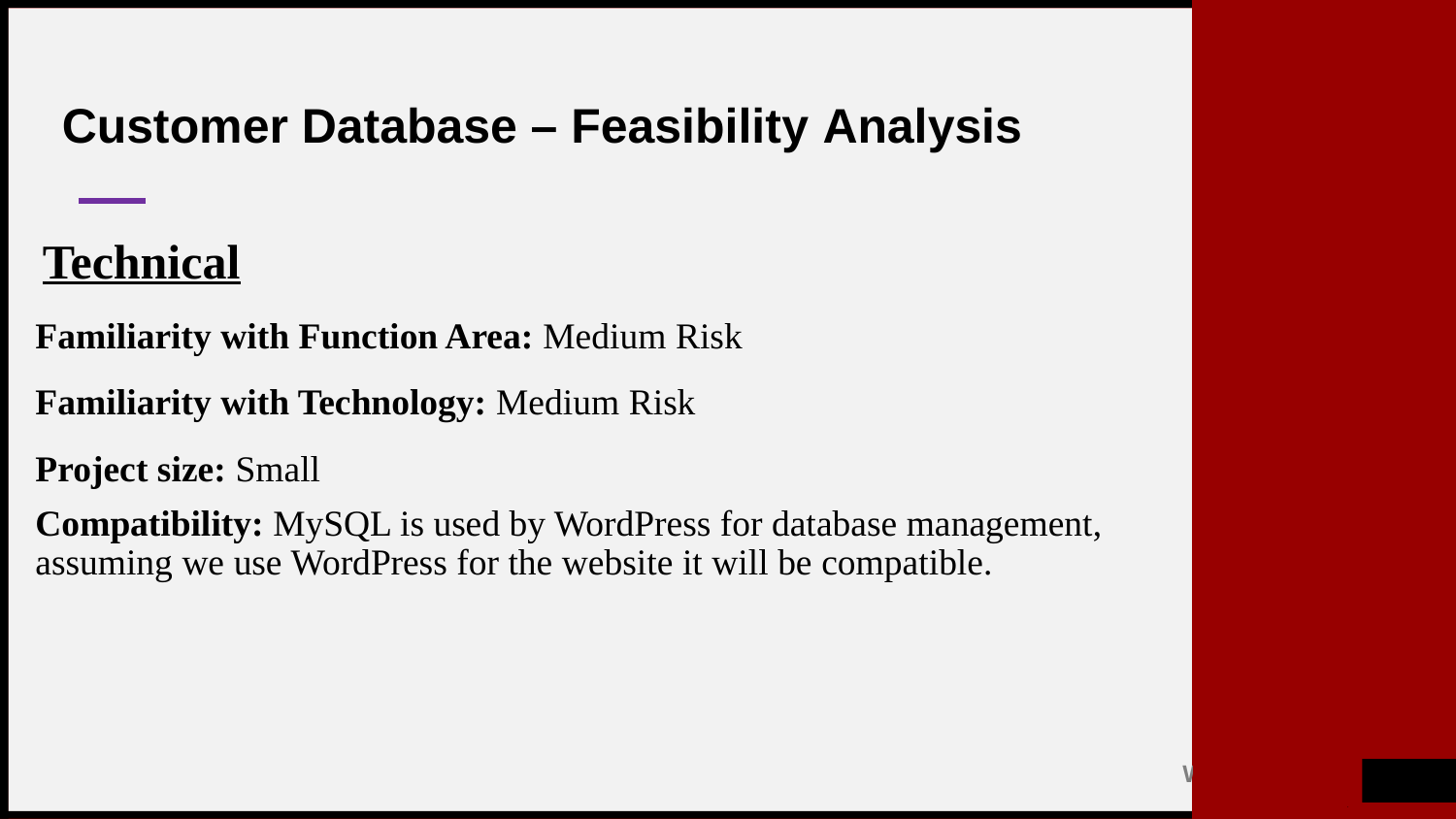

# Customer Database – Feasibility Analysis
 Technical
Familiarity with Function Area: Medium Risk
Familiarity with Technology: Medium Risk
Project size: Small
Compatibility: MySQL is used by WordPress for database management, assuming we use WordPress for the website it will be compatible.